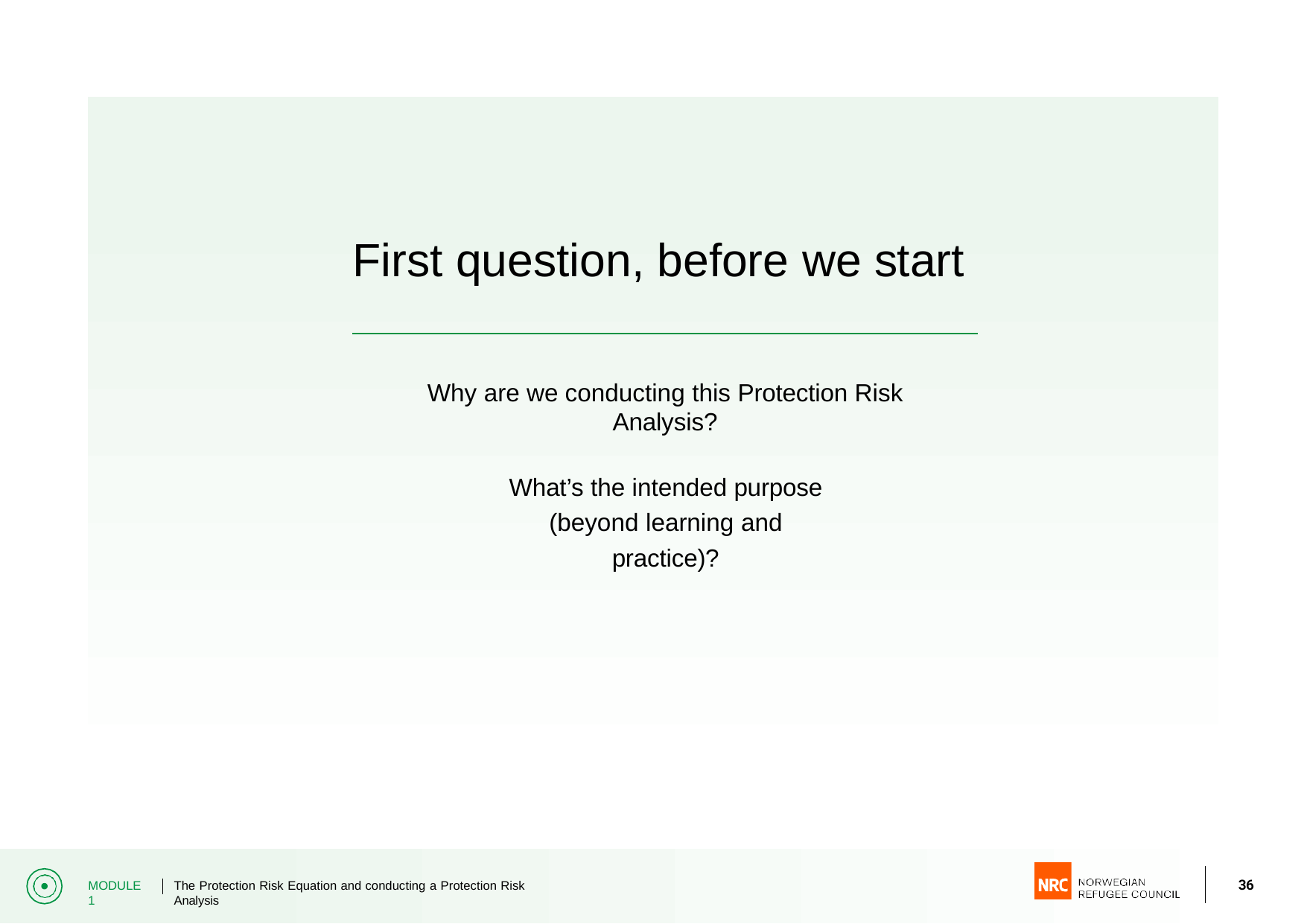

# First question, before we start

Why are we conducting this Protection Risk Analysis?
What’s the intended purpose (beyond learning and practice)?
36
MODULE 1
The Protection Risk Equation and conducting a Protection Risk Analysis